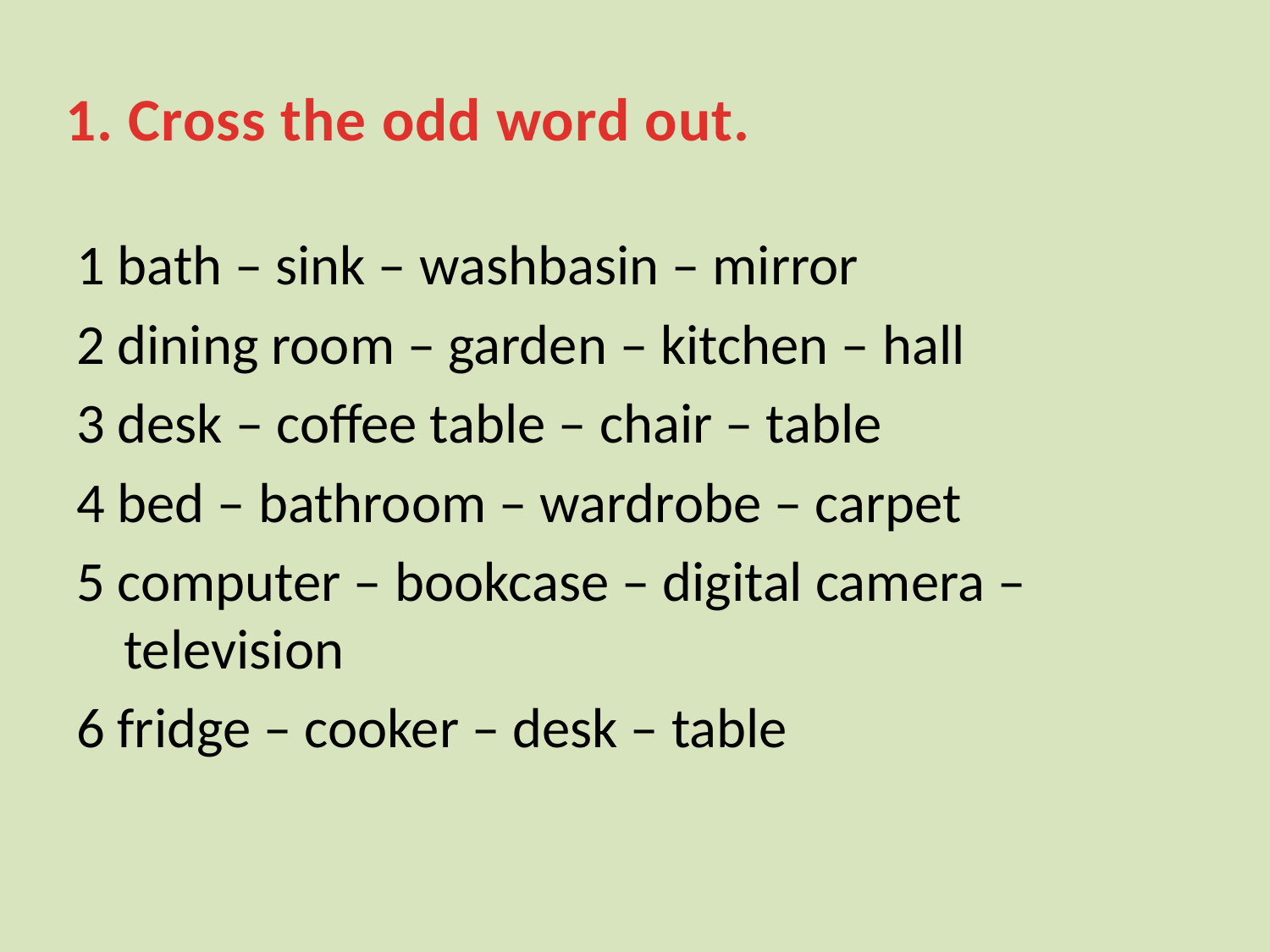

# 1. Cross the odd word out.
1 bath – sink – washbasin – mirror
2 dining room – garden – kitchen – hall
3 desk – coffee table – chair – table
4 bed – bathroom – wardrobe – carpet
5 computer – bookcase – digital camera – television
6 fridge – cooker – desk – table